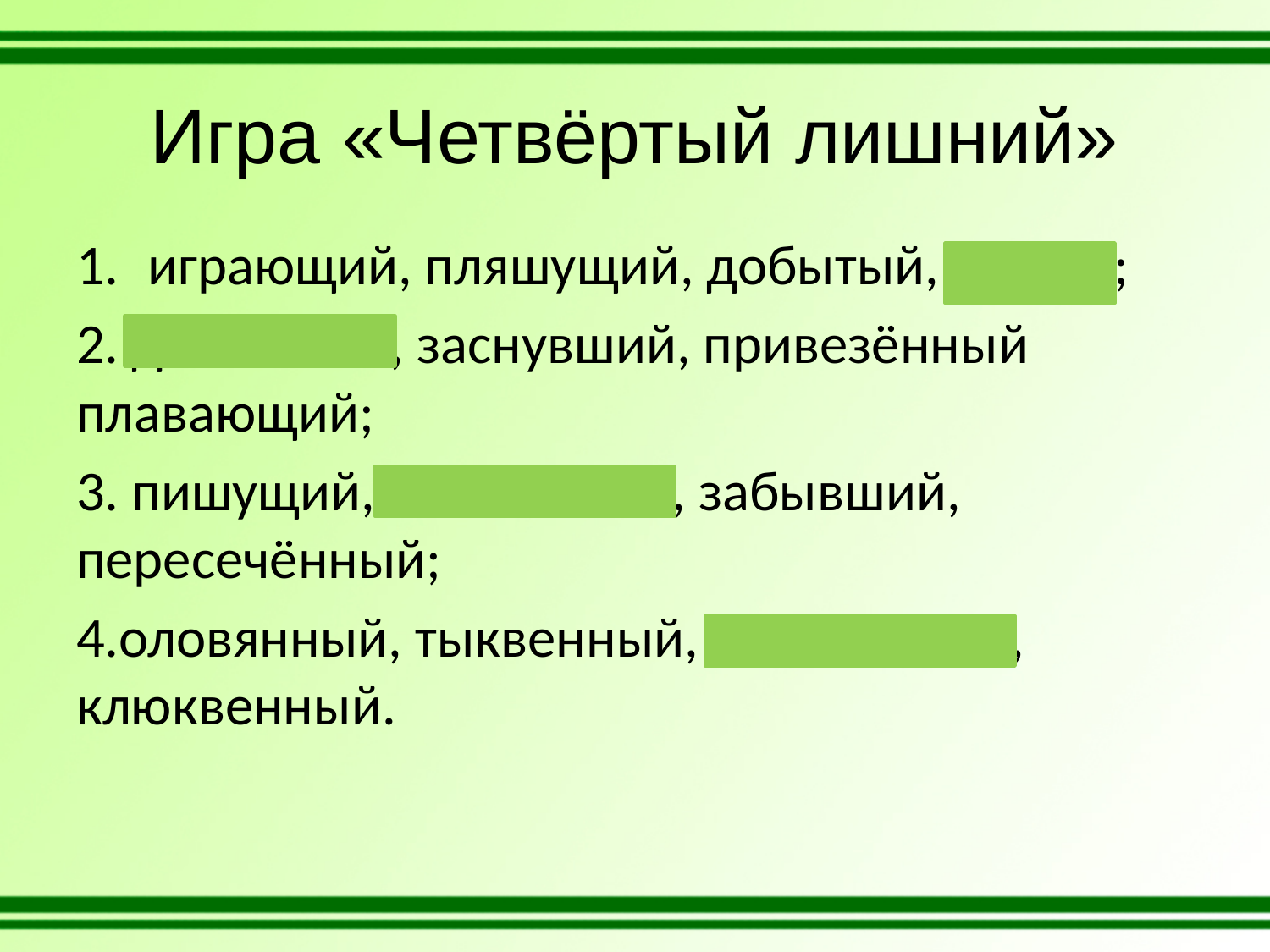

# Игра «Четвёртый лишний»
играющий, пляшущий, добытый, умный;
2. домашний, заснувший, привезённый плавающий;
3. пишущий, стеклянный, забывший, пересечённый;
4.оловянный, тыквенный, признанный, клюквенный.